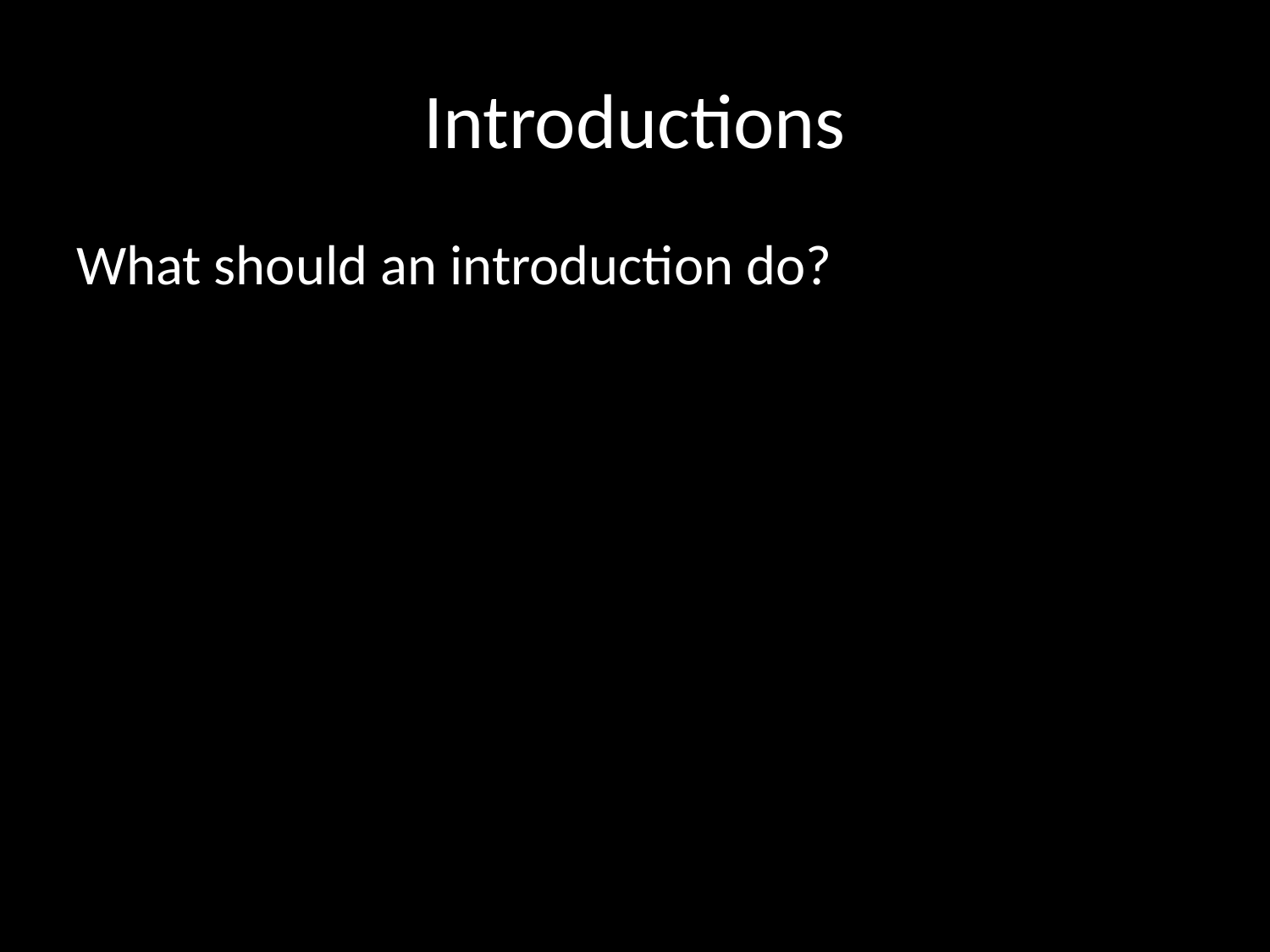

# Introductions
What should an introduction do?